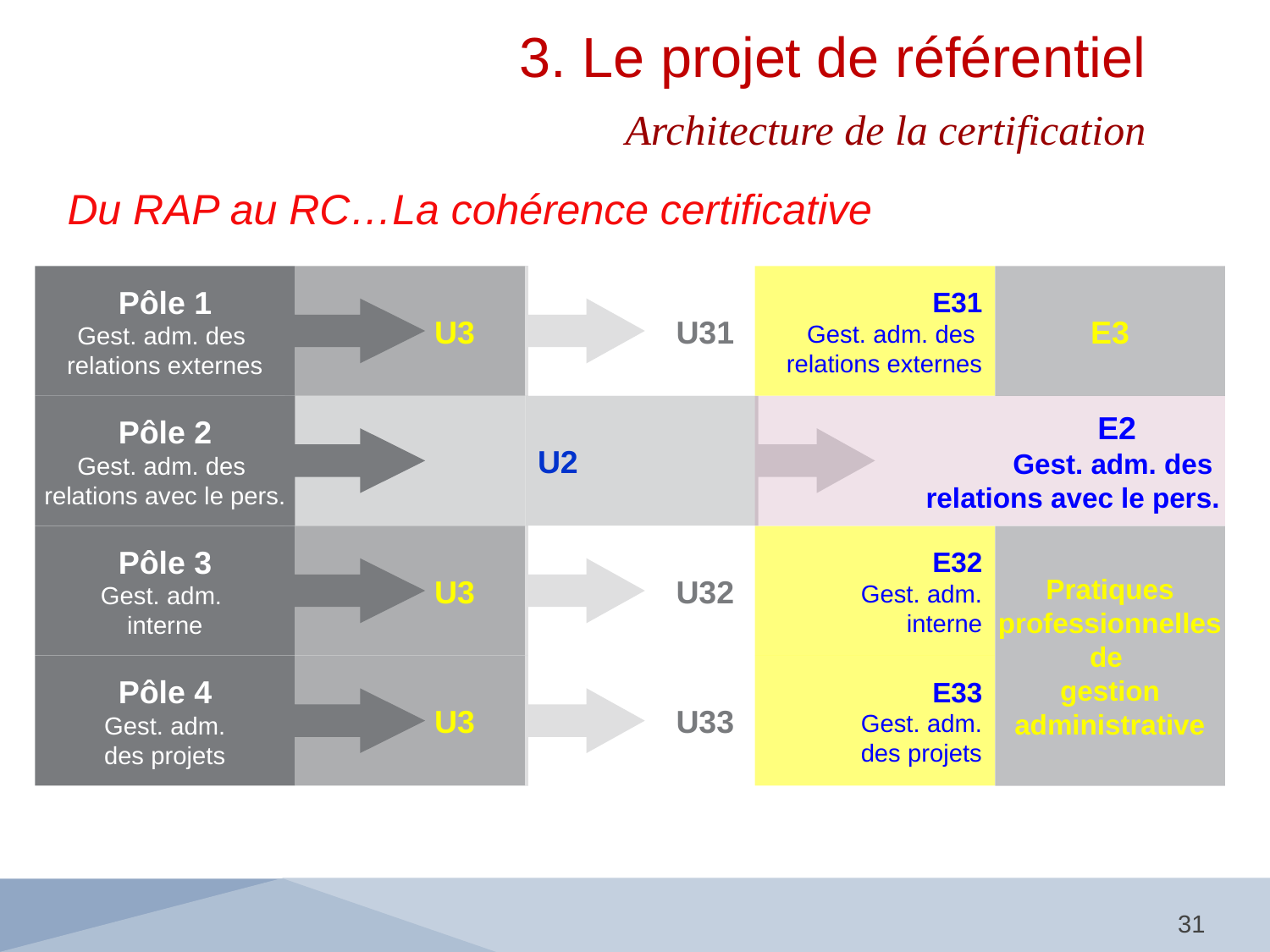

3. Le projet de référentiel
 Architecture de la certification
Du RAP au RC…La cohérence certificative
Pôle 1
Gest. adm. des
relations externes
Pôle 2
Gest. adm. des
relations avec le pers.
Pôle 3
Gest. adm.
interne
Pôle 4
Gest. adm.
des projets
	U3
	U3
	U3
   	U31
   	U32
   	U33
E31
Gest. adm. des
relations externes
E32
Gest. adm.
interne
E33
Gest. adm.
des projets
E3
Pratiques
professionnelles
de
gestion
administrative

U2
		E2
		Gest. adm. des
	     relations avec le pers.
31